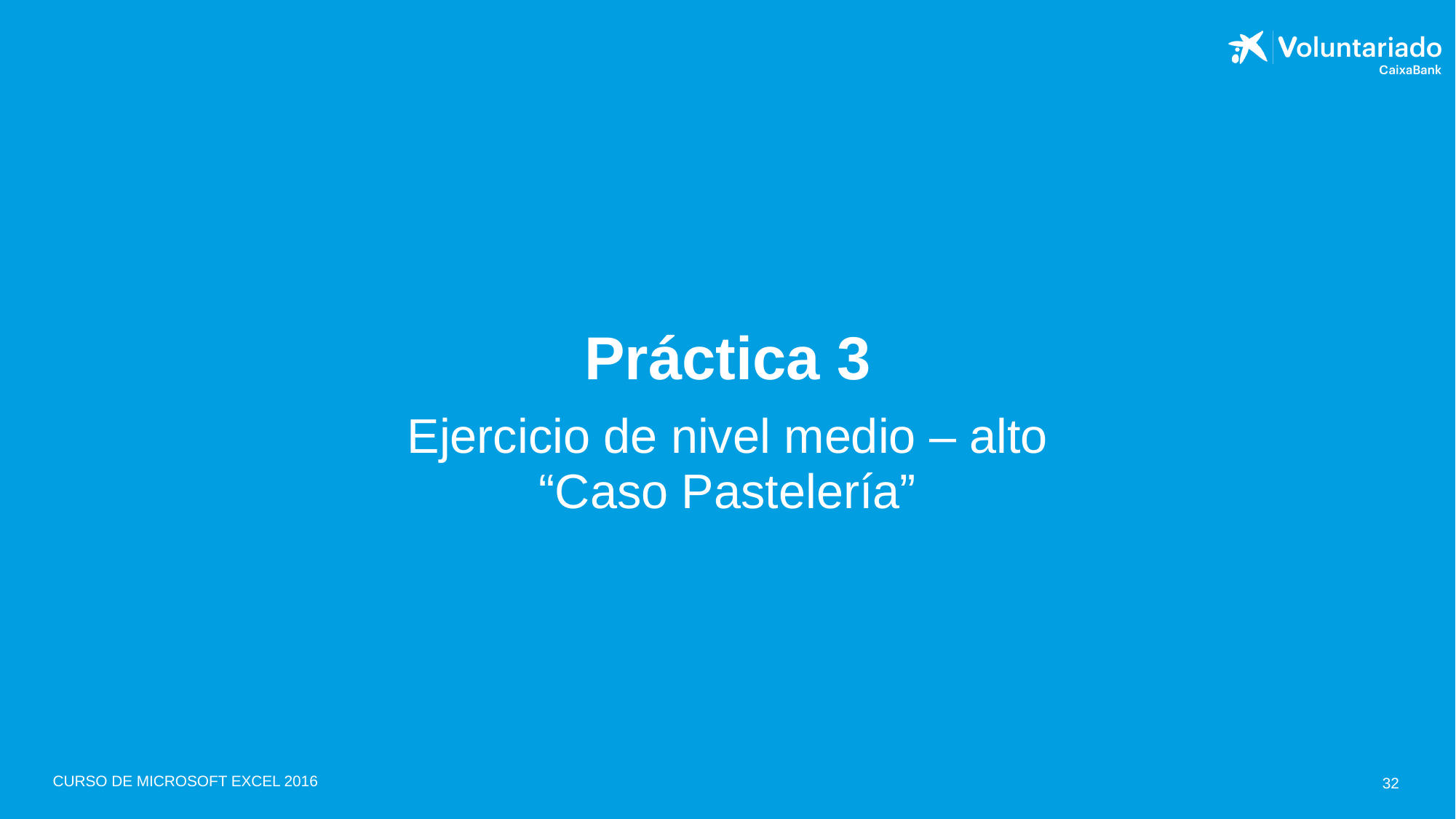

# Práctica 3
Ejercicio de nivel medio – alto
“Caso Pastelería”